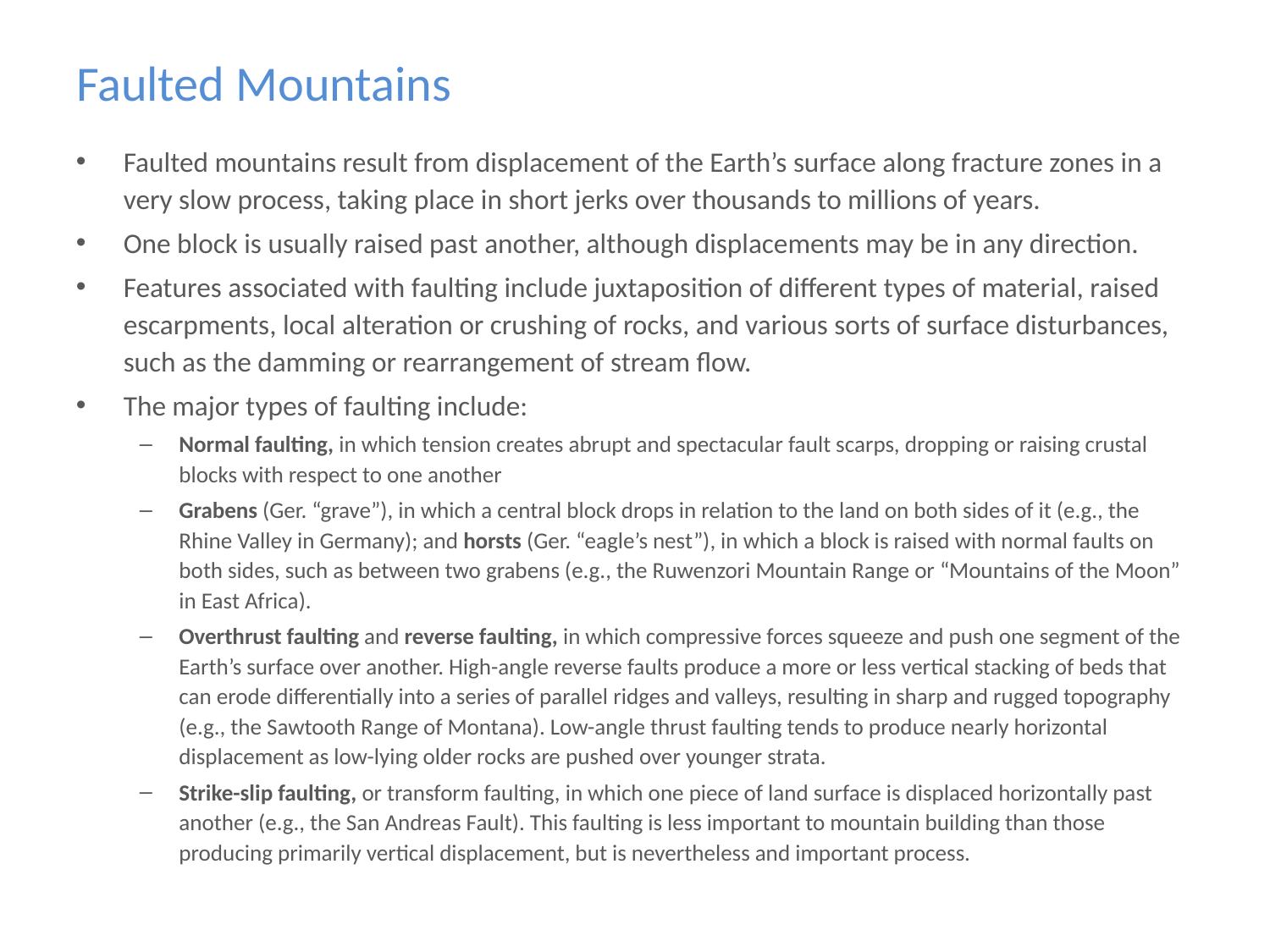

# Faulted Mountains
Faulted mountains result from displacement of the Earth’s surface along fracture zones in a very slow process, taking place in short jerks over thousands to millions of years.
One block is usually raised past another, although displacements may be in any direction.
Features associated with faulting include juxtaposition of different types of material, raised escarpments, local alteration or crushing of rocks, and various sorts of surface disturbances, such as the damming or rearrangement of stream flow.
The major types of faulting include:
Normal faulting, in which tension creates abrupt and spectacular fault scarps, dropping or raising crustal blocks with respect to one another
Grabens (Ger. “grave”), in which a central block drops in relation to the land on both sides of it (e.g., the Rhine Valley in Germany); and horsts (Ger. “eagle’s nest”), in which a block is raised with normal faults on both sides, such as between two grabens (e.g., the Ruwenzori Mountain Range or “Mountains of the Moon” in East Africa).
Overthrust faulting and reverse faulting, in which compressive forces squeeze and push one segment of the Earth’s surface over another. High-angle reverse faults produce a more or less vertical stacking of beds that can erode differentially into a series of parallel ridges and valleys, resulting in sharp and rugged topography (e.g., the Sawtooth Range of Montana). Low-angle thrust faulting tends to produce nearly horizontal displacement as low-lying older rocks are pushed over younger strata.
Strike-slip faulting, or transform faulting, in which one piece of land surface is displaced horizontally past another (e.g., the San Andreas Fault). This faulting is less important to mountain building than those producing primarily vertical displacement, but is nevertheless and important process.